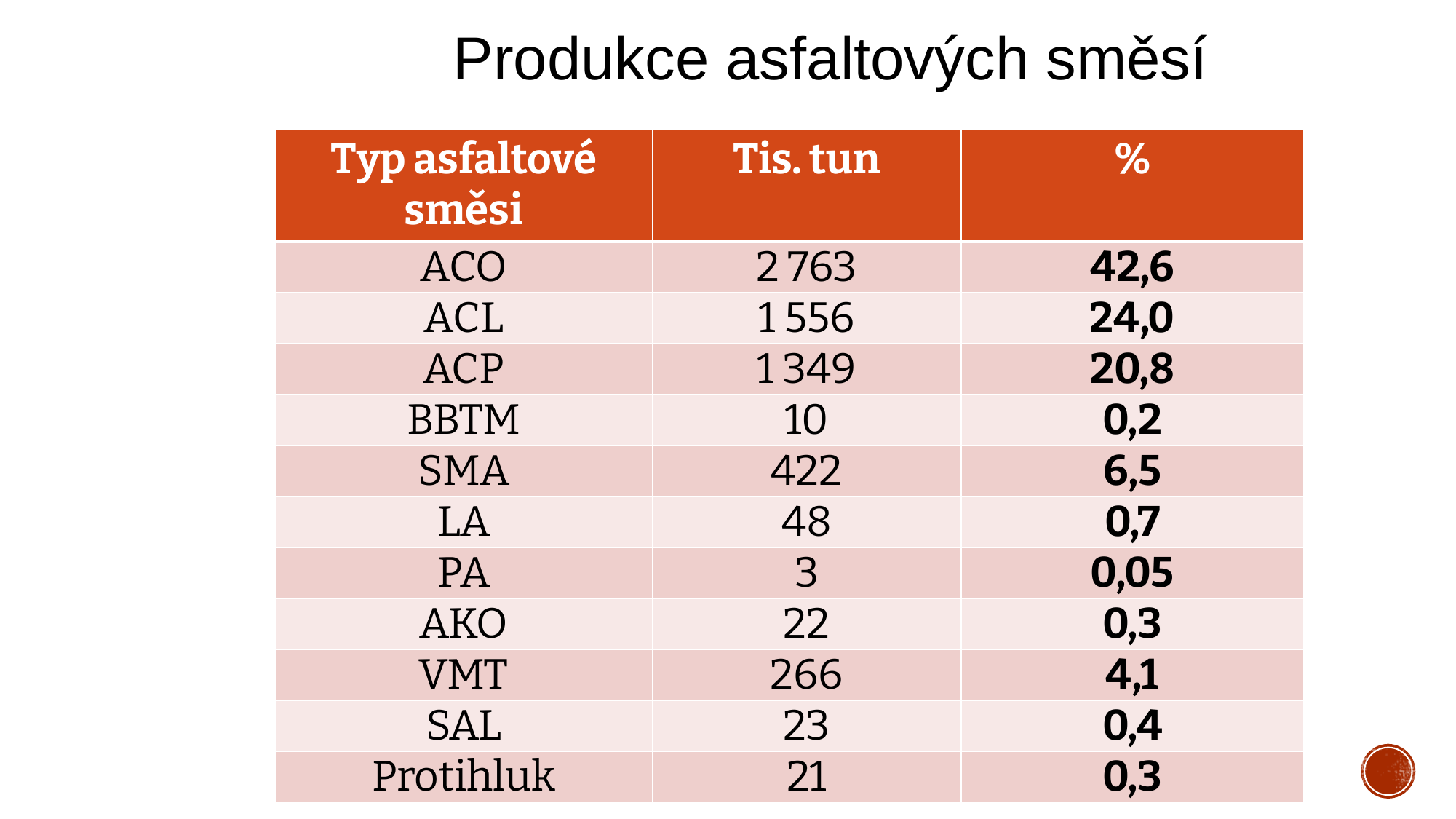

Produkce asfaltových směsí
| Typ asfaltové směsi | Tis. tun | % |
| --- | --- | --- |
| ACO | 2 763 | 42,6 |
| ACL | 1 556 | 24,0 |
| ACP | 1 349 | 20,8 |
| BBTM | 10 | 0,2 |
| SMA | 422 | 6,5 |
| LA | 48 | 0,7 |
| PA | 3 | 0,05 |
| AKO | 22 | 0,3 |
| VMT | 266 | 4,1 |
| SAL | 23 | 0,4 |
| Protihluk | 21 | 0,3 |